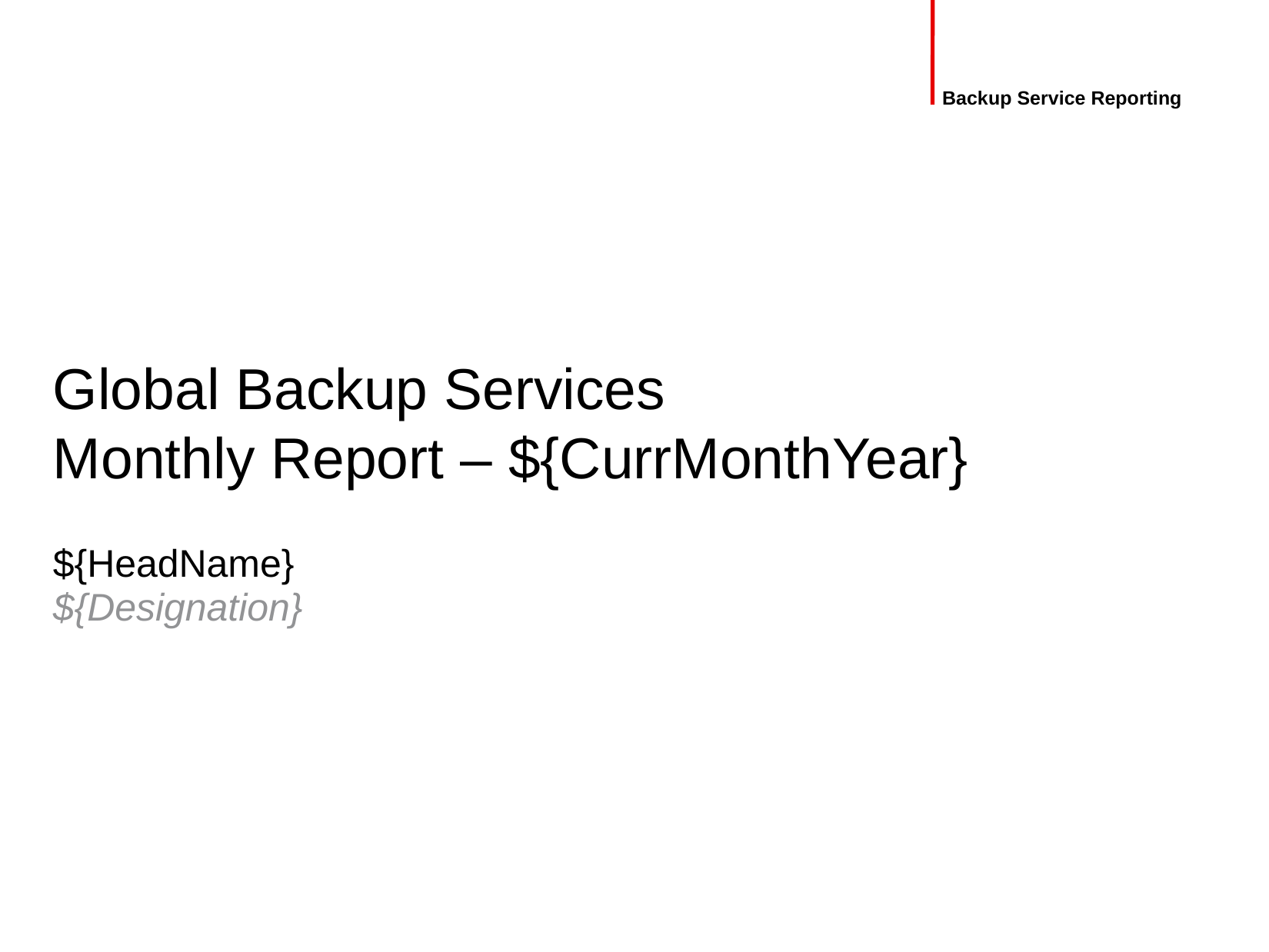

Backup Service Reporting
# Global Backup Services Monthly Report – ${CurrMonthYear}
${HeadName}
${Designation}